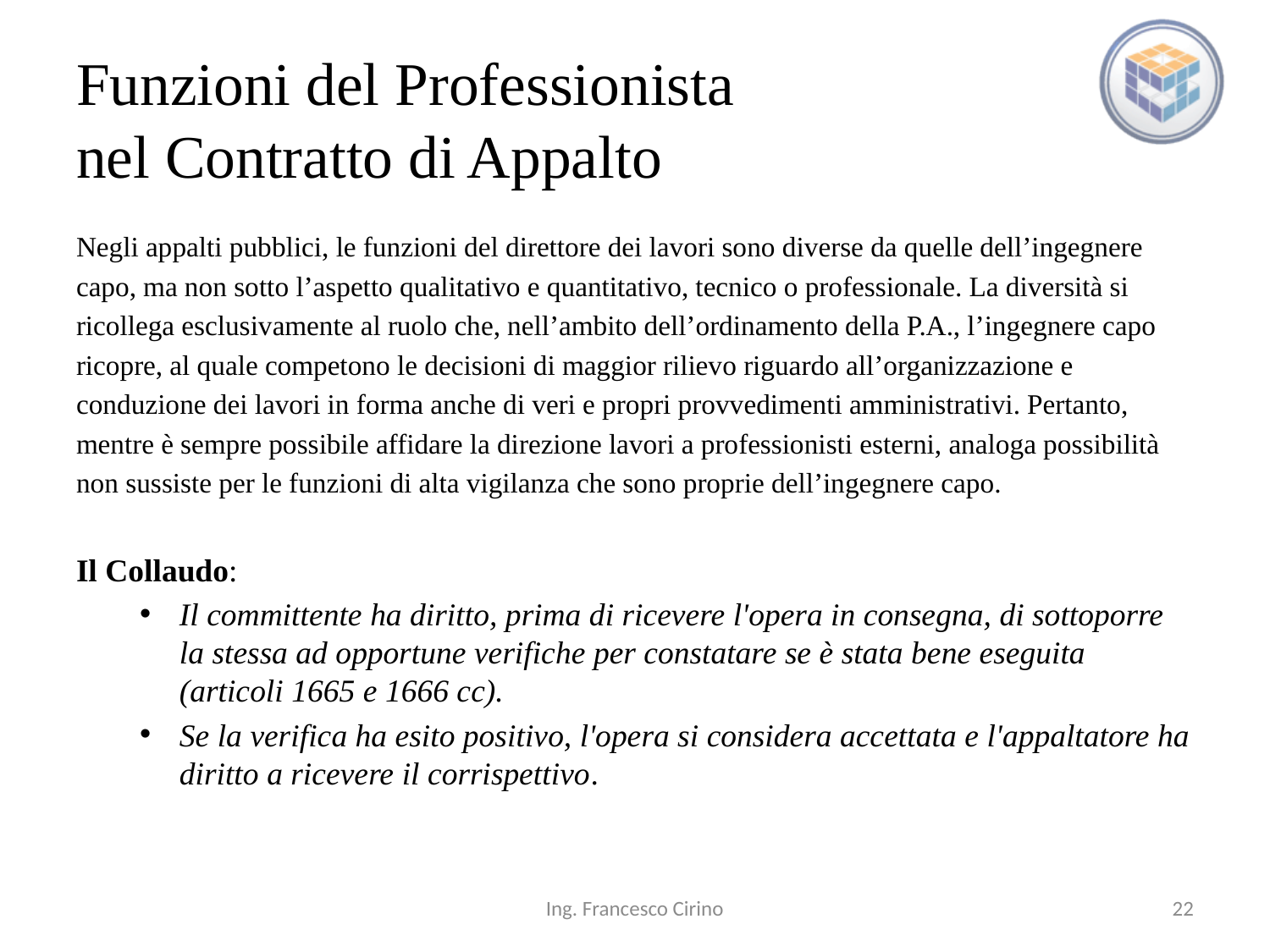

# Funzioni del Professionista nel Contratto di Appalto
Negli appalti pubblici, le funzioni del direttore dei lavori sono diverse da quelle dell’ingegnere
capo, ma non sotto l’aspetto qualitativo e quantitativo, tecnico o professionale. La diversità si
ricollega esclusivamente al ruolo che, nell’ambito dell’ordinamento della P.A., l’ingegnere capo
ricopre, al quale competono le decisioni di maggior rilievo riguardo all’organizzazione e
conduzione dei lavori in forma anche di veri e propri provvedimenti amministrativi. Pertanto,
mentre è sempre possibile affidare la direzione lavori a professionisti esterni, analoga possibilità
non sussiste per le funzioni di alta vigilanza che sono proprie dell’ingegnere capo.

Il Collaudo:
Il committente ha diritto, prima di ricevere l'opera in consegna, di sottoporre la stessa ad opportune verifiche per constatare se è stata bene eseguita (articoli 1665 e 1666 cc).
Se la verifica ha esito positivo, l'opera si considera accettata e l'appaltatore ha diritto a ricevere il corrispettivo.
Ing. Francesco Cirino
22